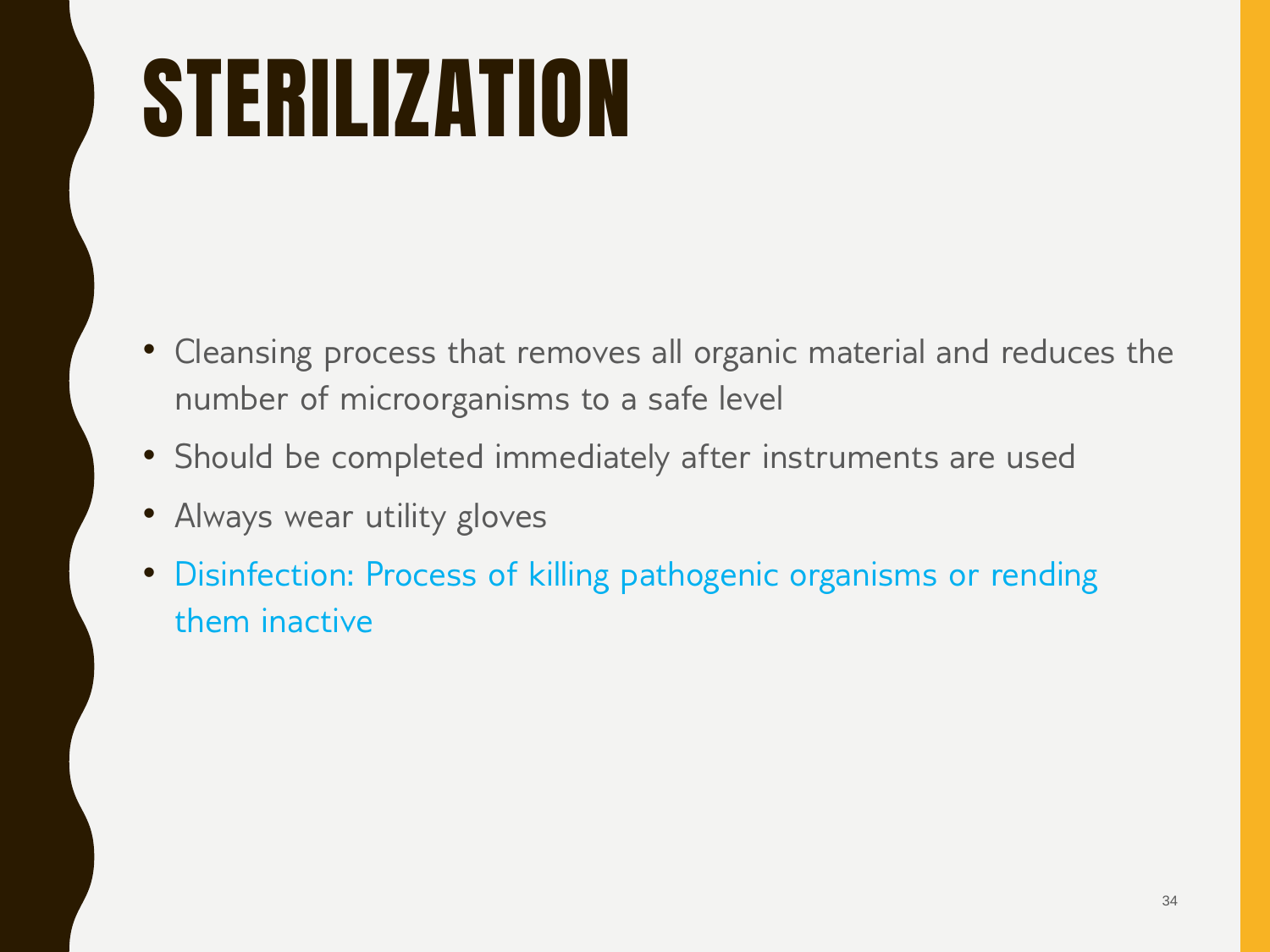

# Sterilization
Cleansing process that removes all organic material and reduces the number of microorganisms to a safe level
Should be completed immediately after instruments are used
Always wear utility gloves
Disinfection: Process of killing pathogenic organisms or rending them inactive
 34